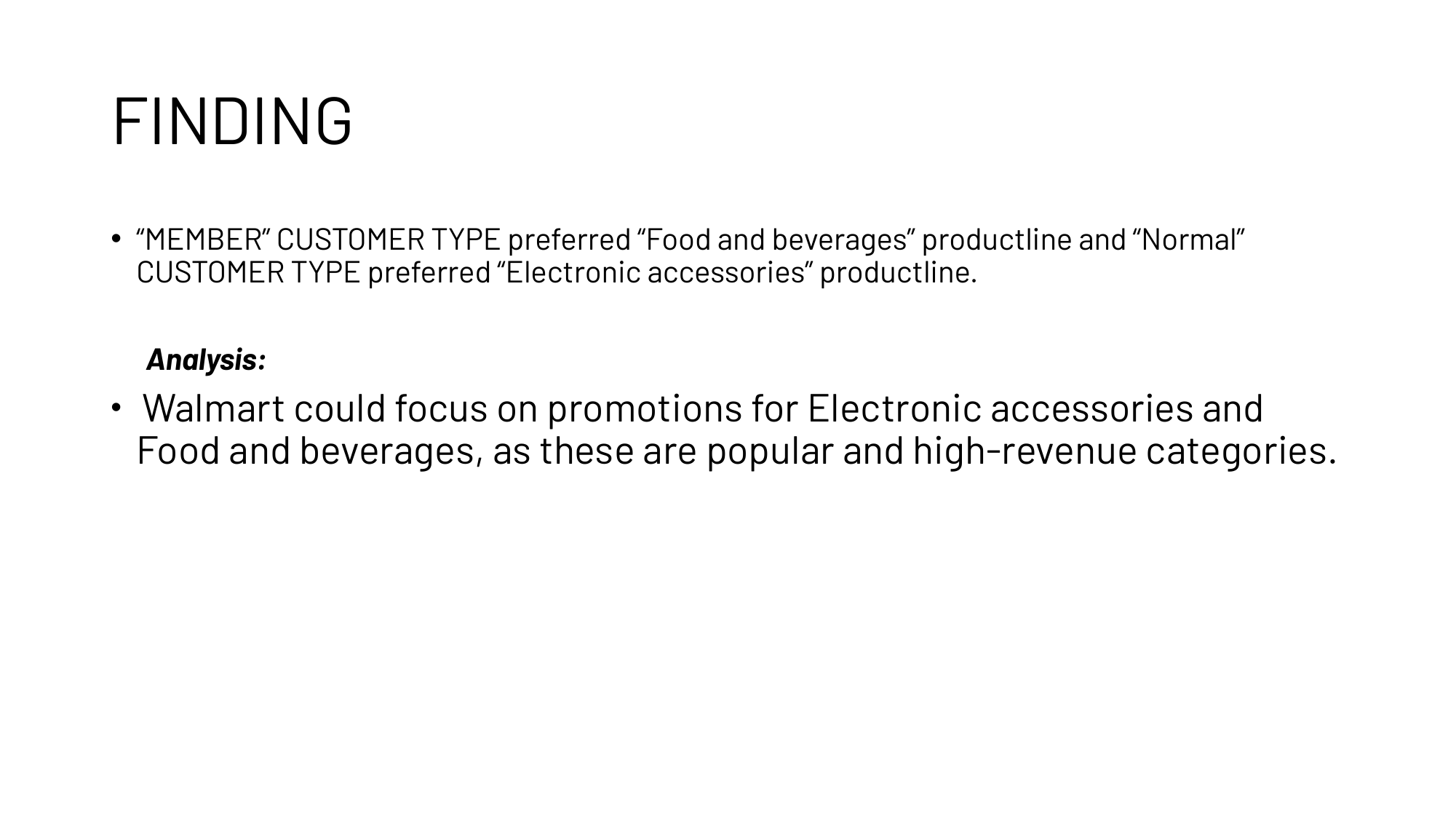

# FINDING
“MEMBER” CUSTOMER TYPE preferred “Food and beverages” productline and “Normal” CUSTOMER TYPE preferred “Electronic accessories” productline.

      Analysis:
 Walmart could focus on promotions for Electronic accessories and Food and beverages, as these are popular and high-revenue categories.